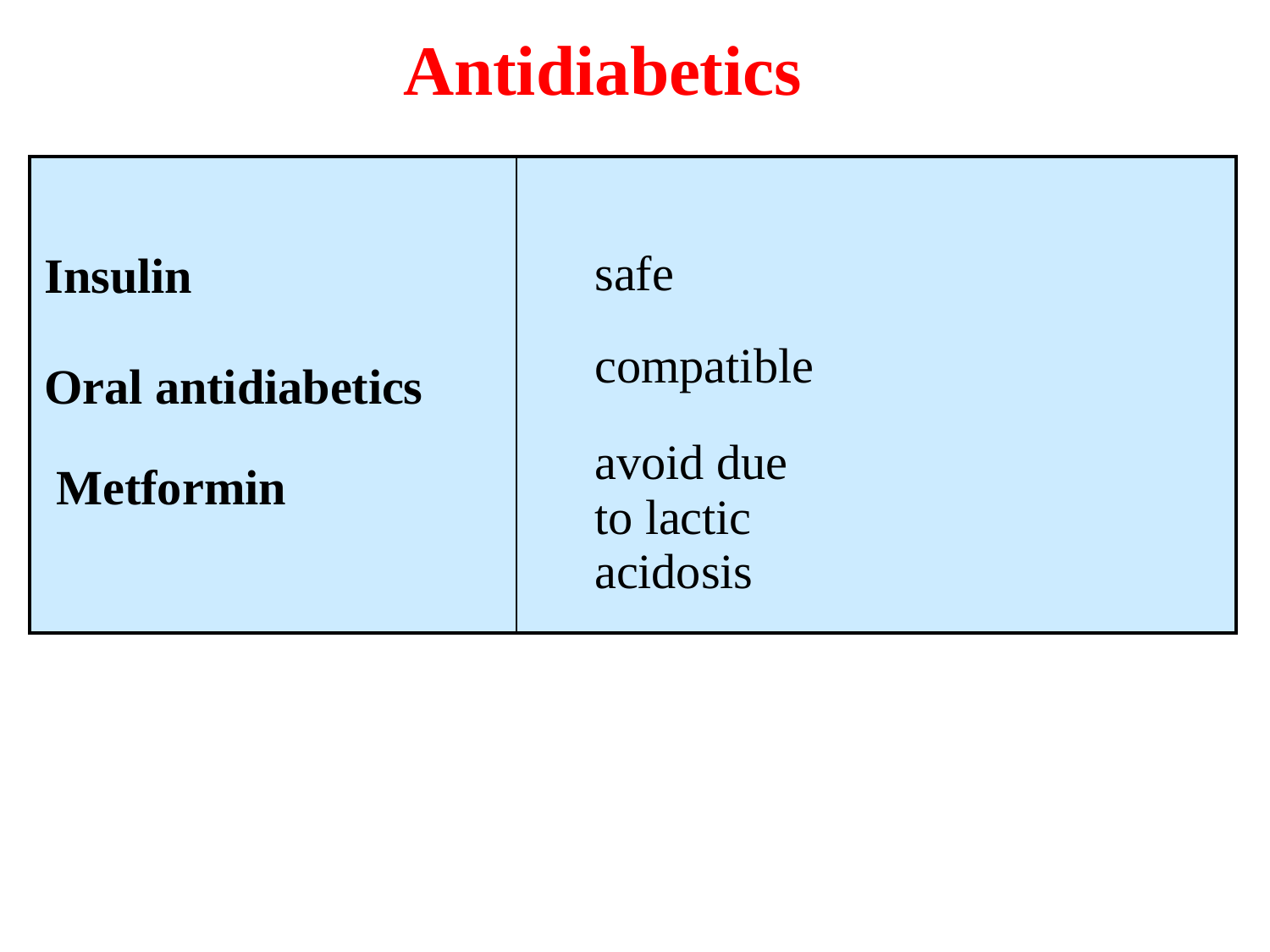

# Antidiabetics
| Insulin Oral antidiabetics Metformin | safe compatible avoid due to lactic acidosis |
| --- | --- |